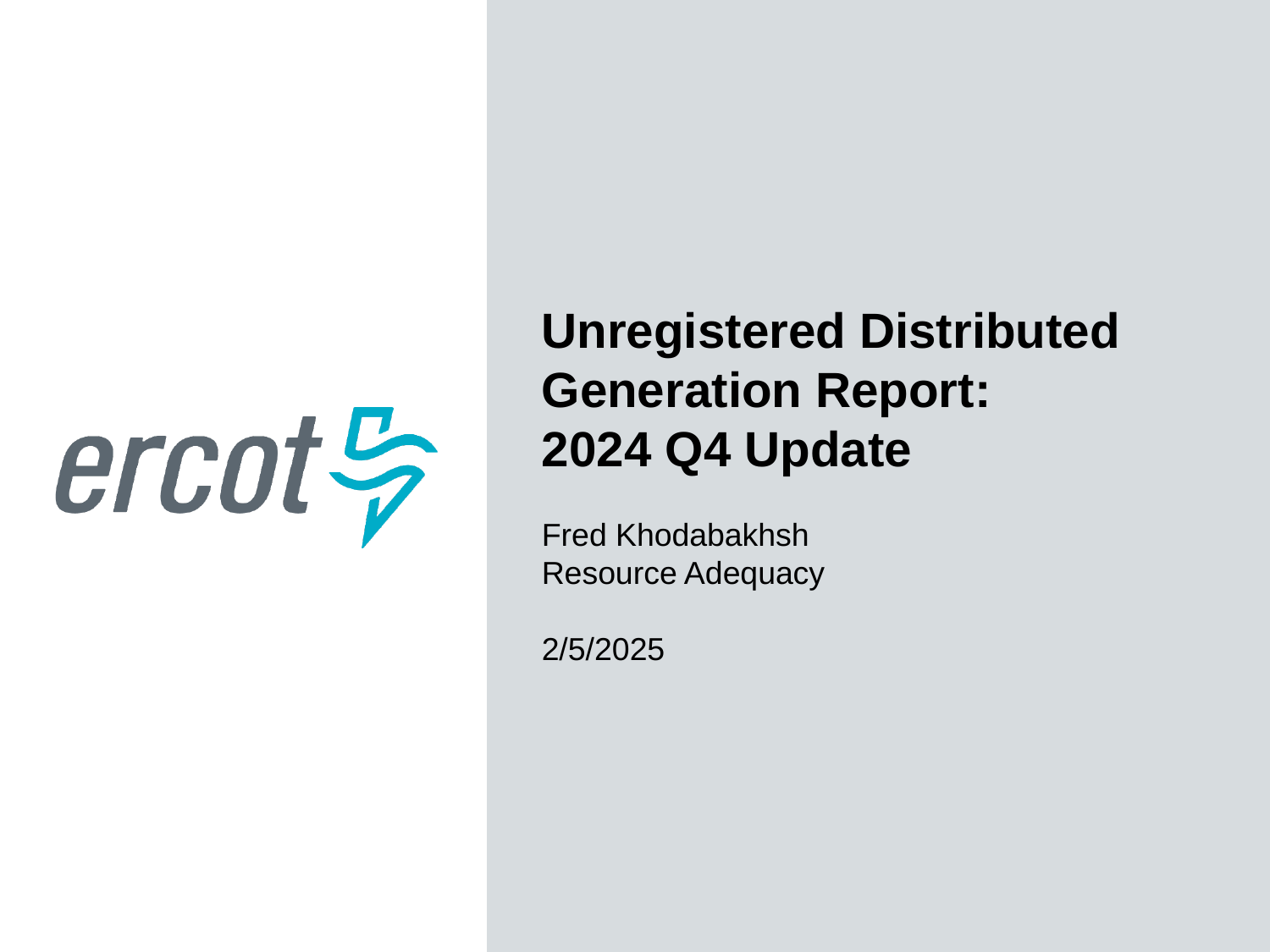

Unregistered Distributed Generation Report:
2024 Q4 Update

Fred Khodabakhsh
Resource Adequacy

2/5/2025